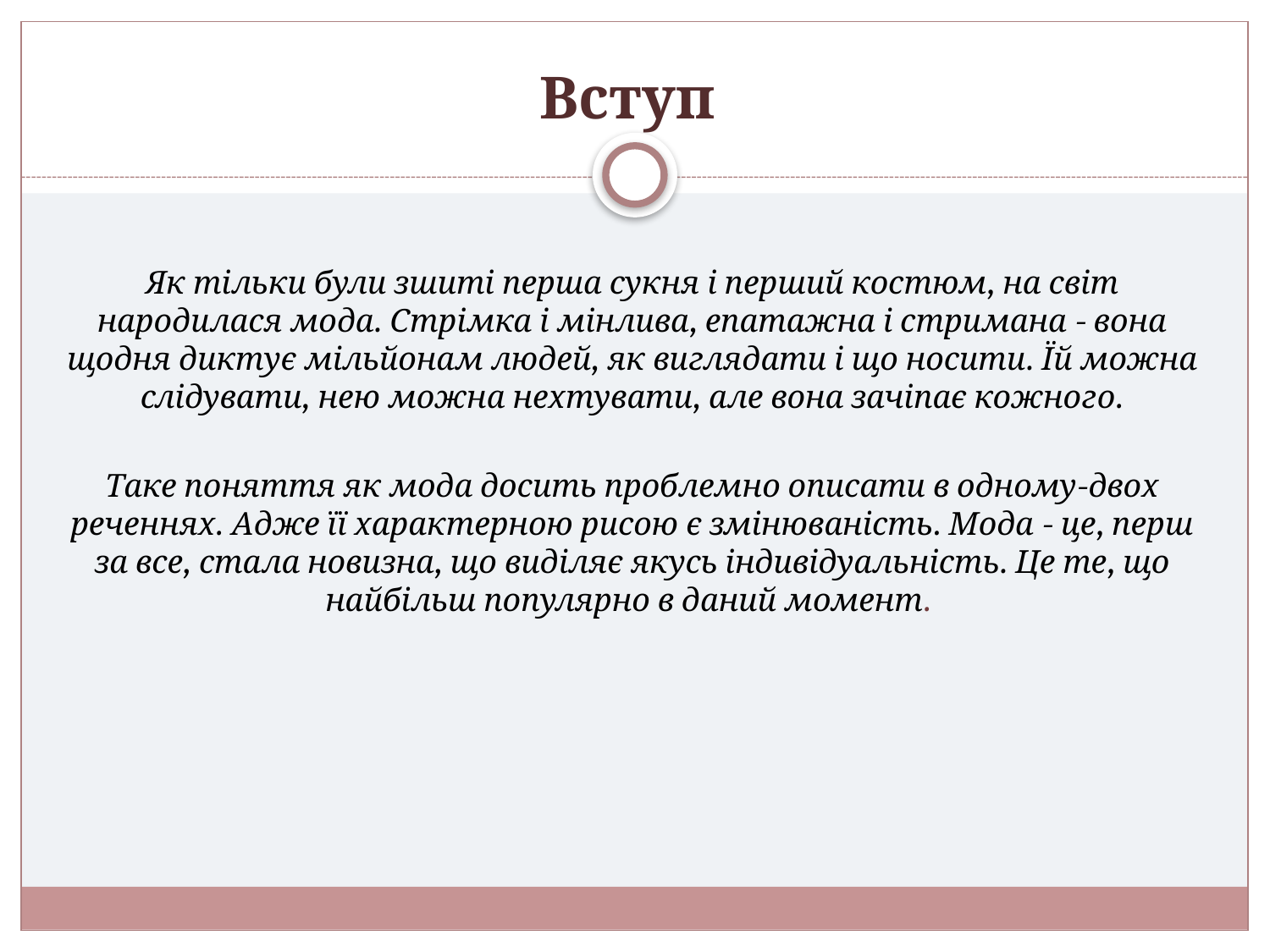

# Вступ

Як тільки були зшиті перша сукня і перший костюм, на світ народилася мода. Стрімка і мінлива, епатажна і стримана - вона щодня диктує мільйонам людей, як виглядати і що носити. Їй можна слідувати, нею можна нехтувати, але вона зачіпає кожного.

Таке поняття як мода досить проблемно описати в одному-двох реченнях. Адже її характерною рисою є змінюваність. Мода - це, перш за все, стала новизна, що виділяє якусь індивідуальність. Це те, що найбільш популярно в даний момент.